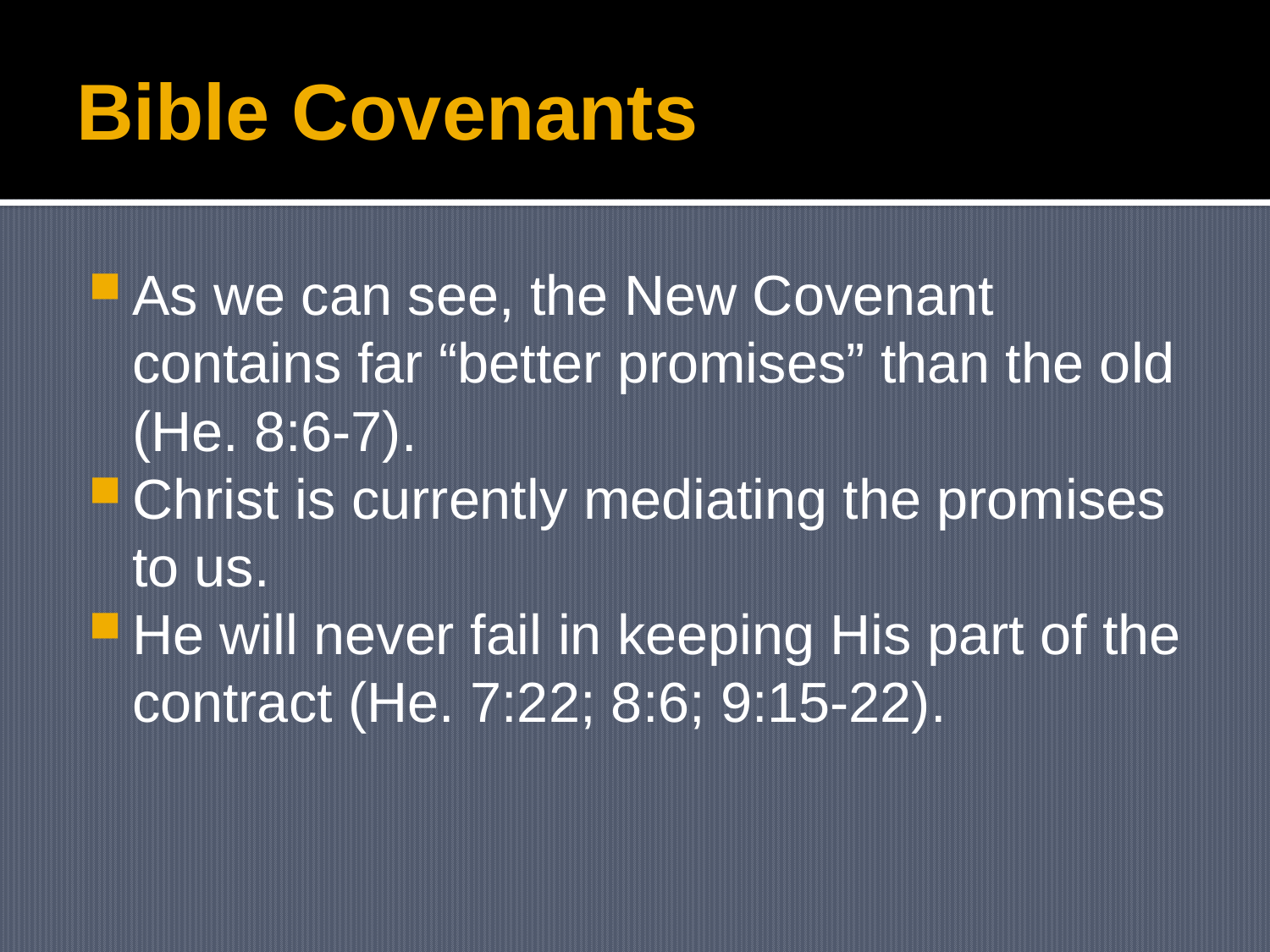

# Bible Covenants
As we can see, the New Covenant contains far “better promises” than the old (He. 8:6-7).
Christ is currently mediating the promises to us.
He will never fail in keeping His part of the contract (He. 7:22; 8:6; 9:15-22).